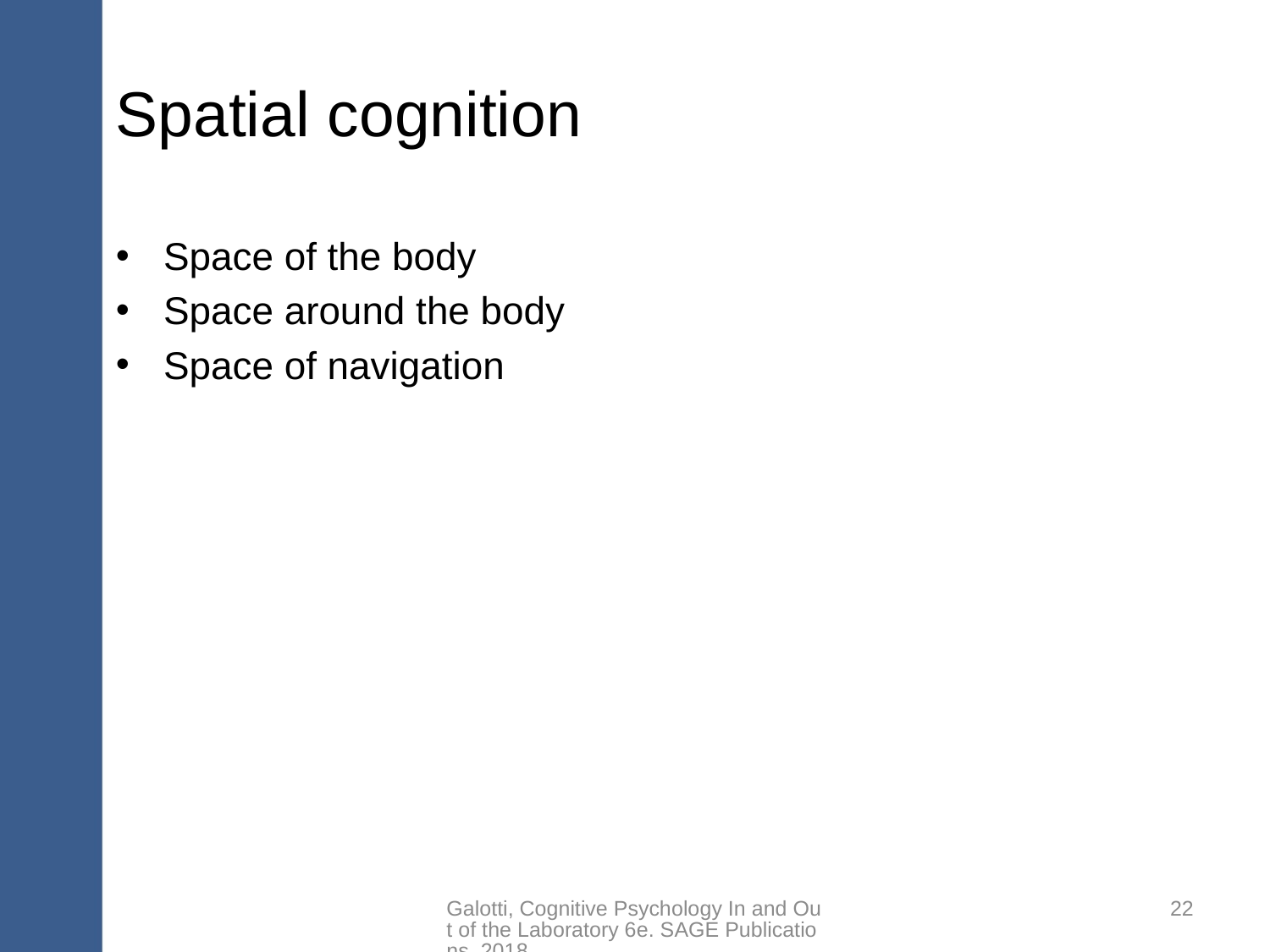

# Spatial cognition
Space of the body
Space around the body
Space of navigation
Galotti, Cognitive Psychology In and Out of the Laboratory 6e. SAGE Publications, 2018.
22